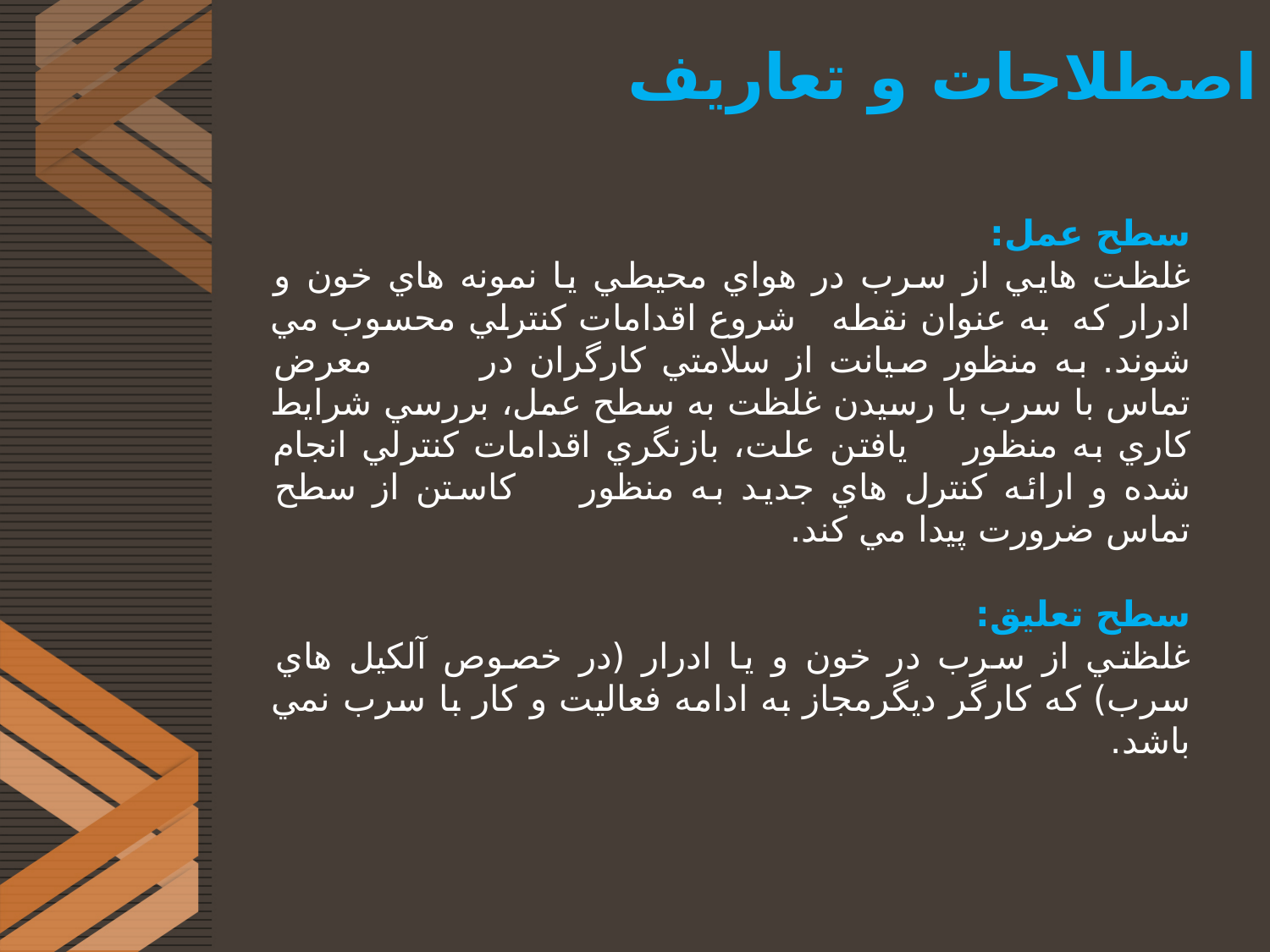

# اصطلاحات و تعاریف
سطح عمل:
غلظت هايي از سرب در هواي محيطي يا نمونه هاي خون و ادرار كه  به عنوان نقطه   شروع اقدامات كنترلي محسوب مي شوند. به منظور صيانت از سلامتي كارگران در       معرض تماس با سرب با رسيدن غلظت به سطح عمل، بررسي شرايط كاري به منظور    يافتن علت، بازنگري اقدامات كنترلي انجام شده و ارائه كنترل هاي جديد به منظور    كاستن از سطح تماس ضرورت پيدا مي كند.

سطح تعليق:
غلظتي از سرب در خون و يا ادرار (در خصوص آلکيل هاي سرب) كه كارگر ديگرمجاز به ادامه فعاليت و كار با سرب نمي باشد.